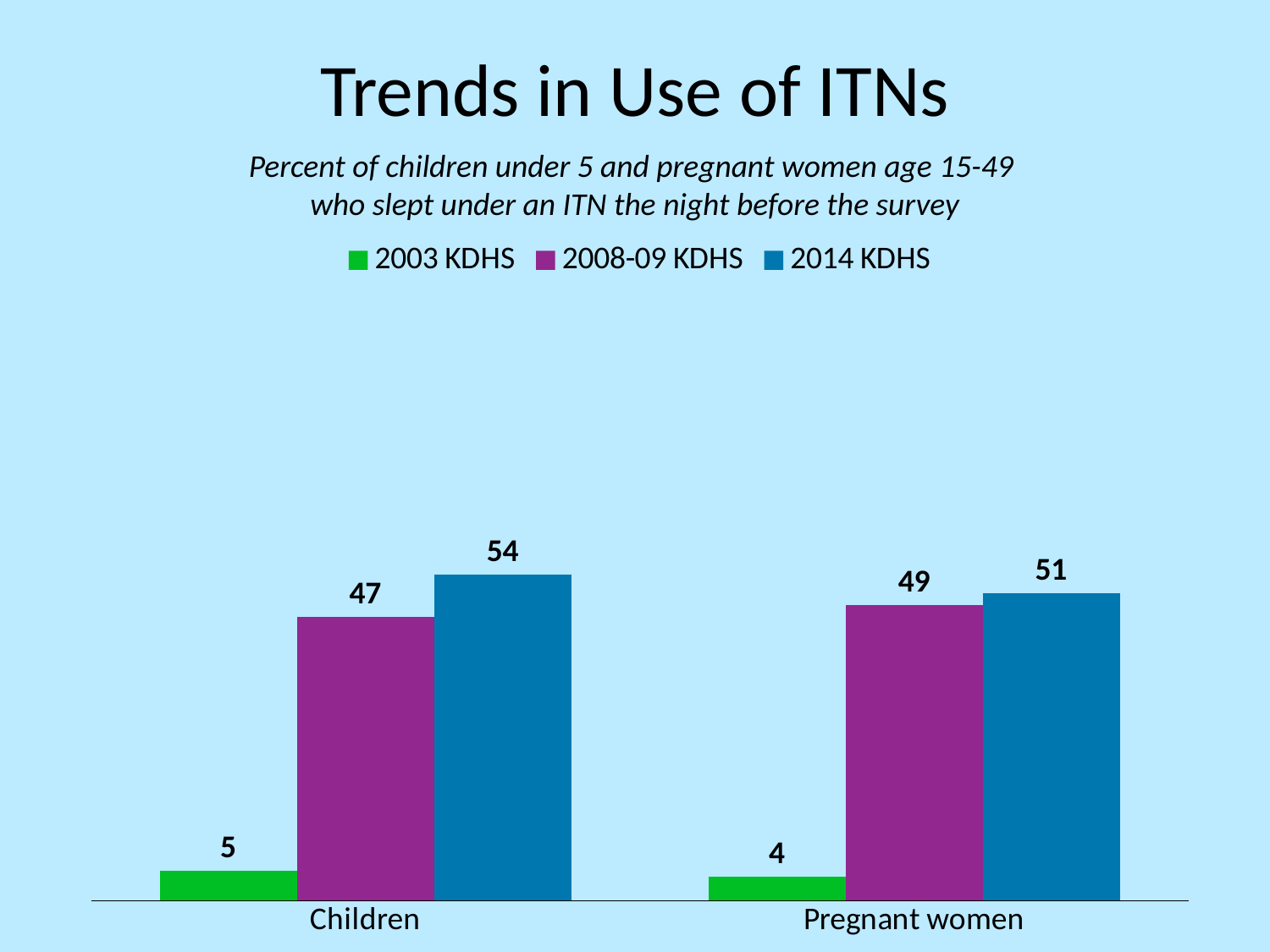

# Trends in Use of ITNs
Percent of children under 5 and pregnant women age 15-49
who slept under an ITN the night before the survey

### Chart

| Category | 2003 KDHS | 2008-09 KDHS | 2014 KDHS |
|---|---|---|---|
| Children | 5.0 | 47.0 | 54.0 |
| Pregnant women | 4.0 | 49.0 | 51.0 |